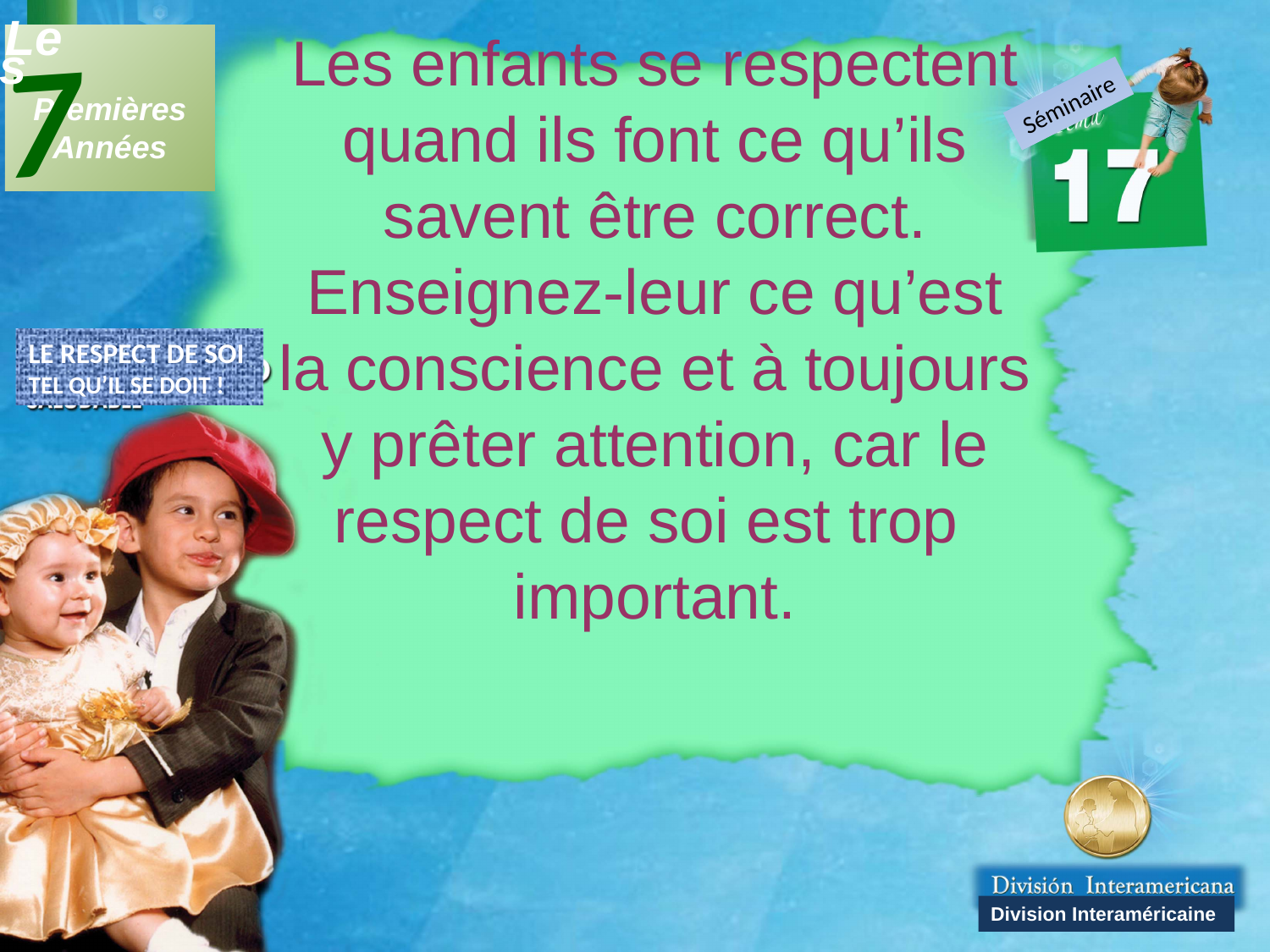

7
Les
         Premières
Années
Les enfants se respectent quand ils font ce qu’ils savent être correct. Enseignez-leur ce qu’est
la conscience et à toujours y prêter attention, car le respect de soi est trop  important.
Séminaire
LE RESPECT DE SOI
TEL QU’IL SE DOIT !
Division Interaméricaine